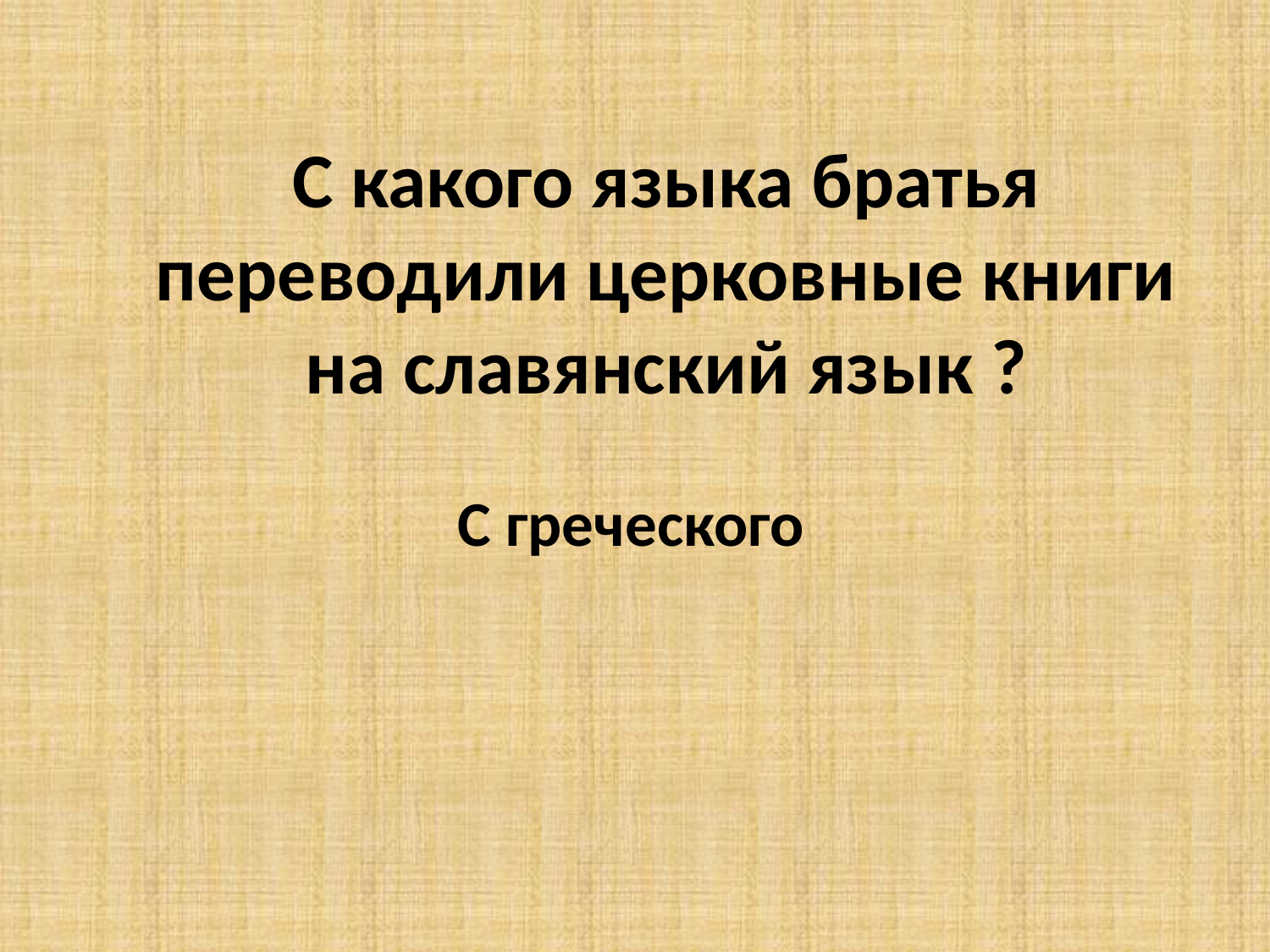

# С какого языка братья переводили церковные книги на славянский язык ?

С греческого